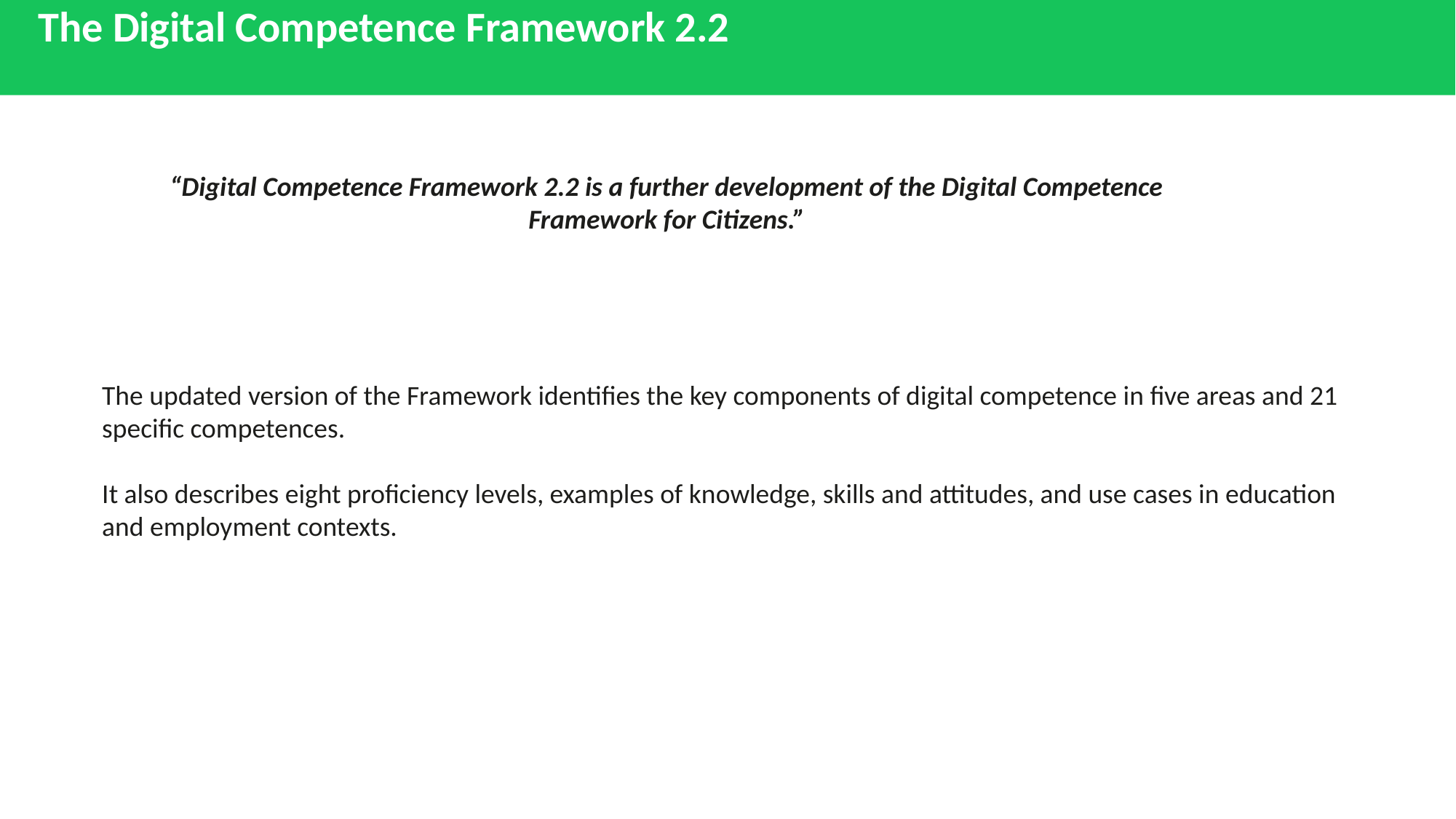

The Digital Competence Framework 2.2
“Digital Competence Framework 2.2 is a further development of the Digital Competence Framework for Citizens.”

The updated version of the Framework identifies the key components of digital competence in five areas and 21 specific competences.

It also describes eight proficiency levels, examples of knowledge, skills and attitudes, and use cases in education and employment contexts.